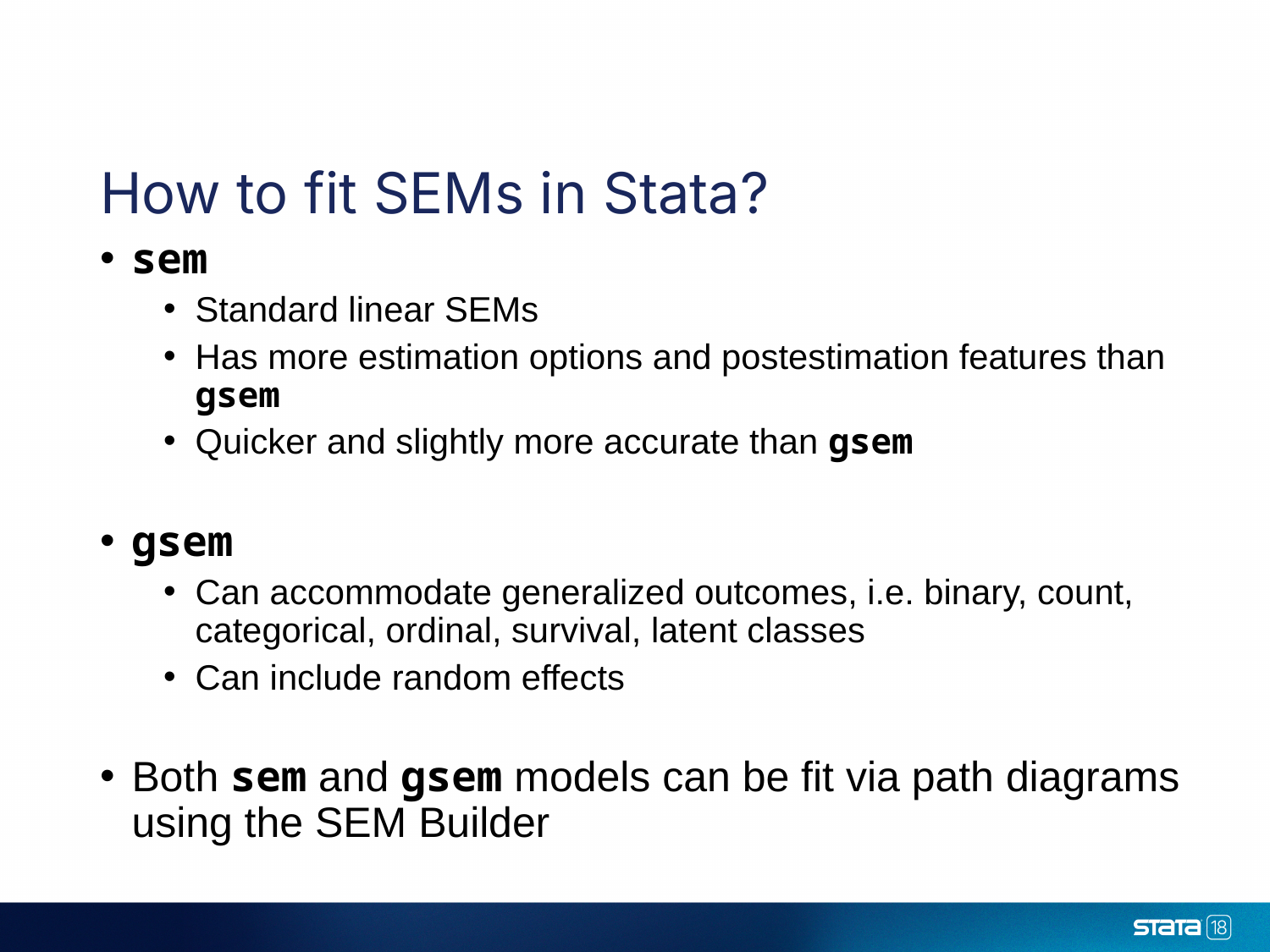

# How to fit SEMs in Stata?
sem
Standard linear SEMs
Has more estimation options and postestimation features than gsem
Quicker and slightly more accurate than gsem

gsem
Can accommodate generalized outcomes, i.e. binary, count, categorical, ordinal, survival, latent classes
Can include random effects

Both sem and gsem models can be fit via path diagrams using the SEM Builder